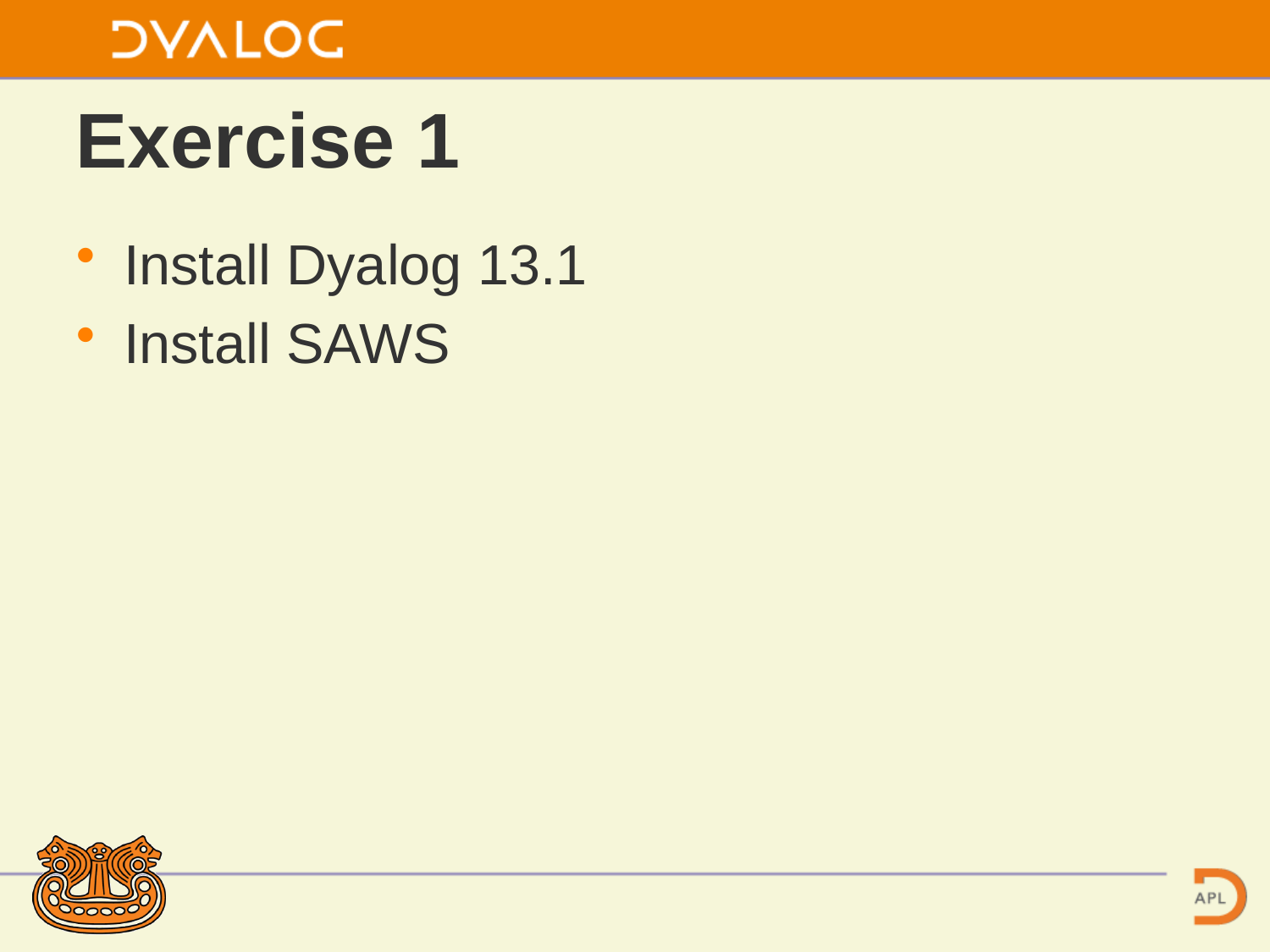

# Exercise 1
Install Dyalog 13.1
Install SAWS